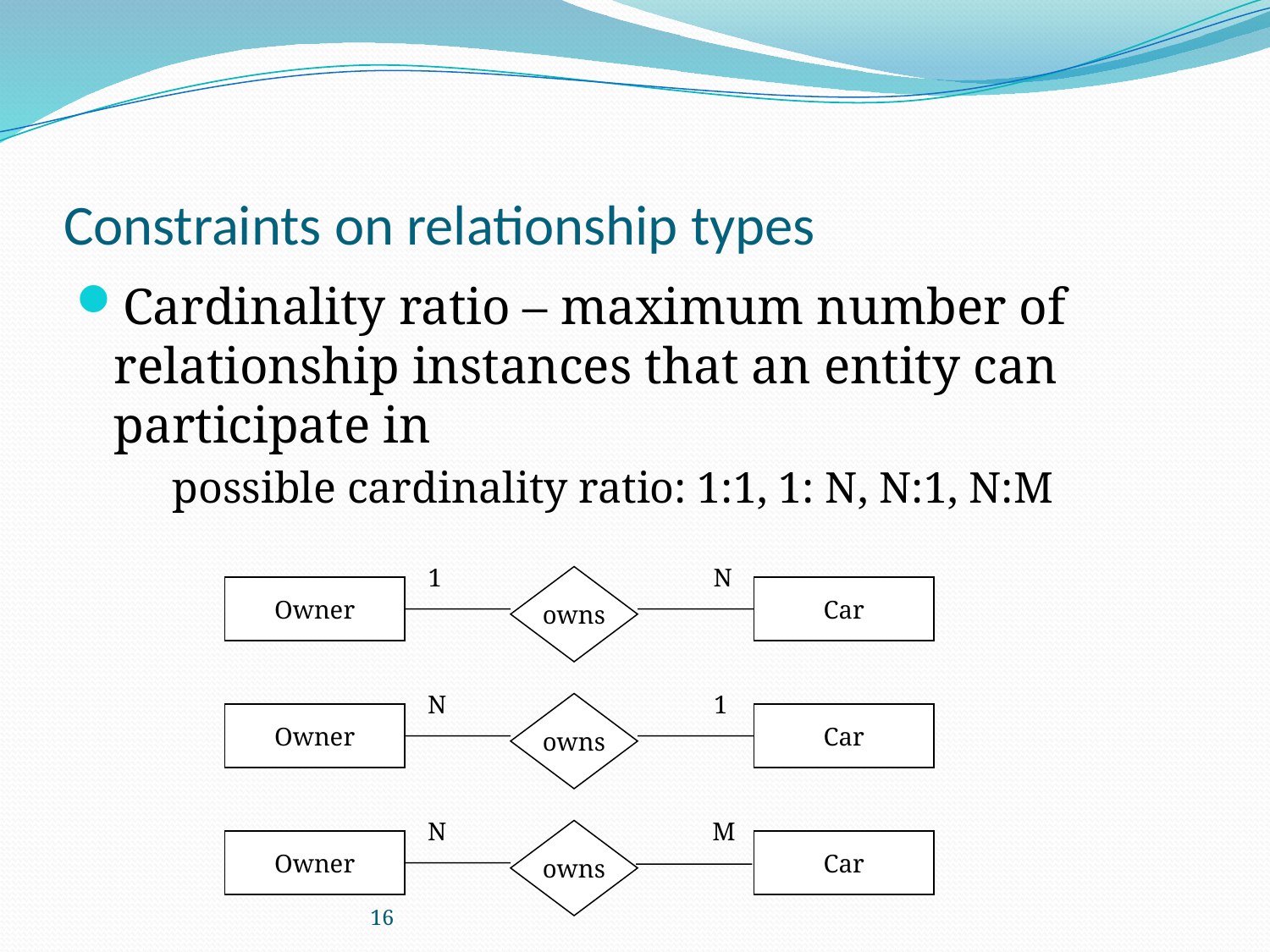

# Constraints on relationship types
Cardinality ratio – maximum number of relationship instances that an entity can participate in
   possible cardinality ratio: 1:1, 1: N, N:1, N:M
1
N
owns
Owner
Car

N
1
owns
Owner
Car

N
M
owns
Owner
Car

16